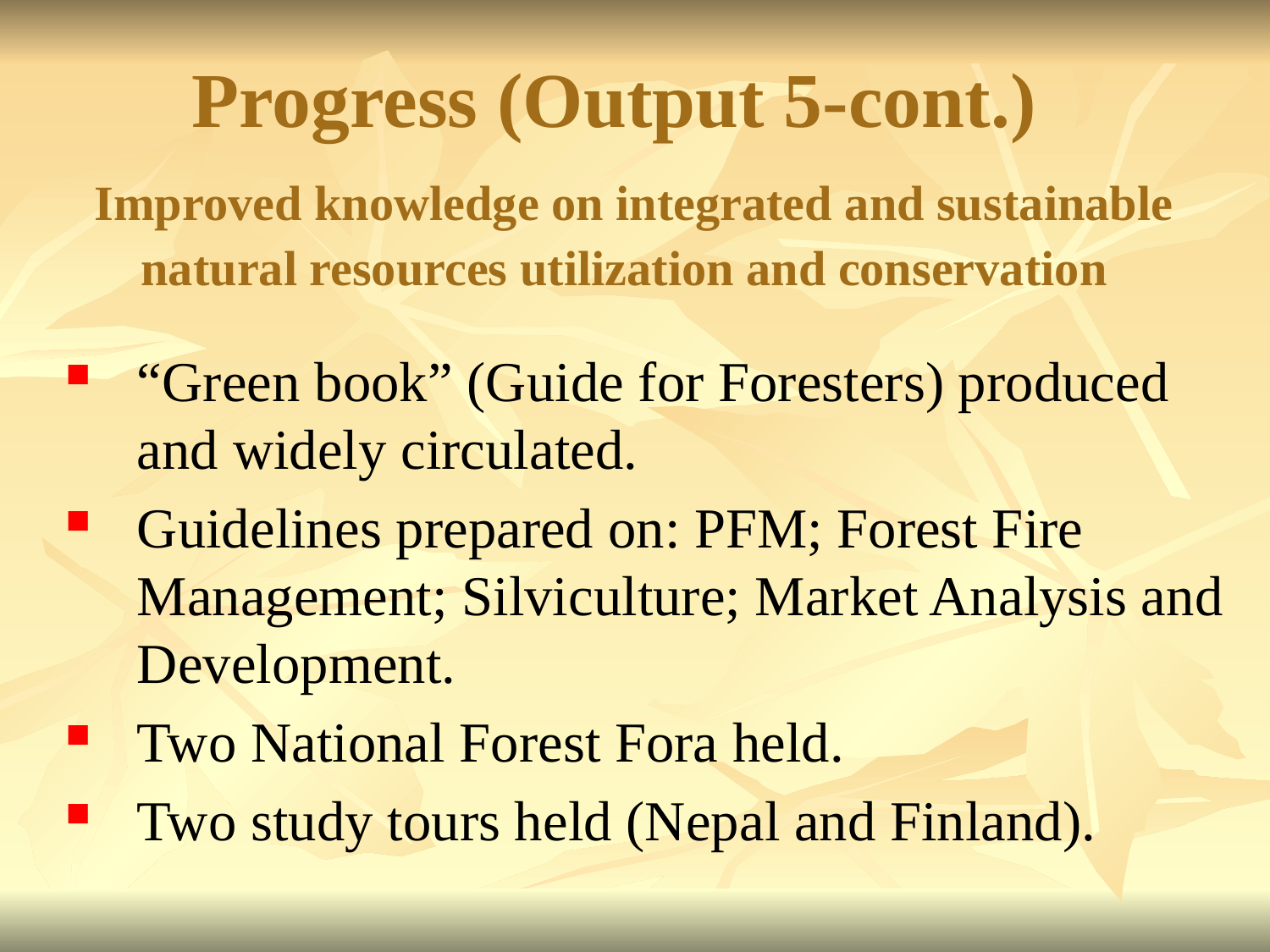

# Progress (Output 5-cont.) Improved knowledge on integrated and sustainable natural resources utilization and conservation
“Green book” (Guide for Foresters) produced and widely circulated.
Guidelines prepared on: PFM; Forest Fire Management; Silviculture; Market Analysis and Development.
Two National Forest Fora held.
Two study tours held (Nepal and Finland).